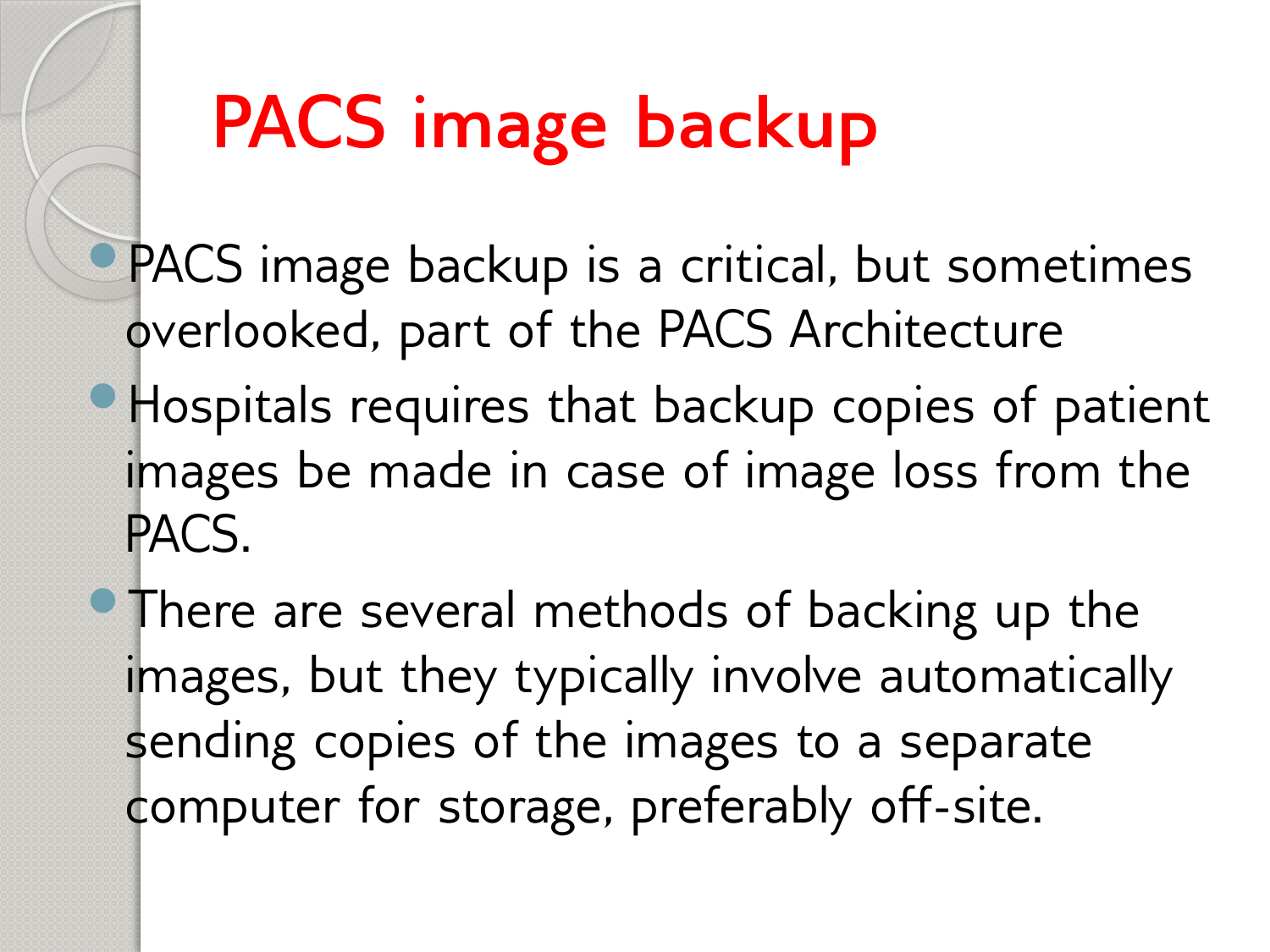

# PACS image backup
PACS image backup is a critical, but sometimes overlooked, part of the PACS Architecture
Hospitals requires that backup copies of patient images be made in case of image loss from the PACS.
There are several methods of backing up the images, but they typically involve automatically sending copies of the images to a separate computer for storage, preferably off-site.